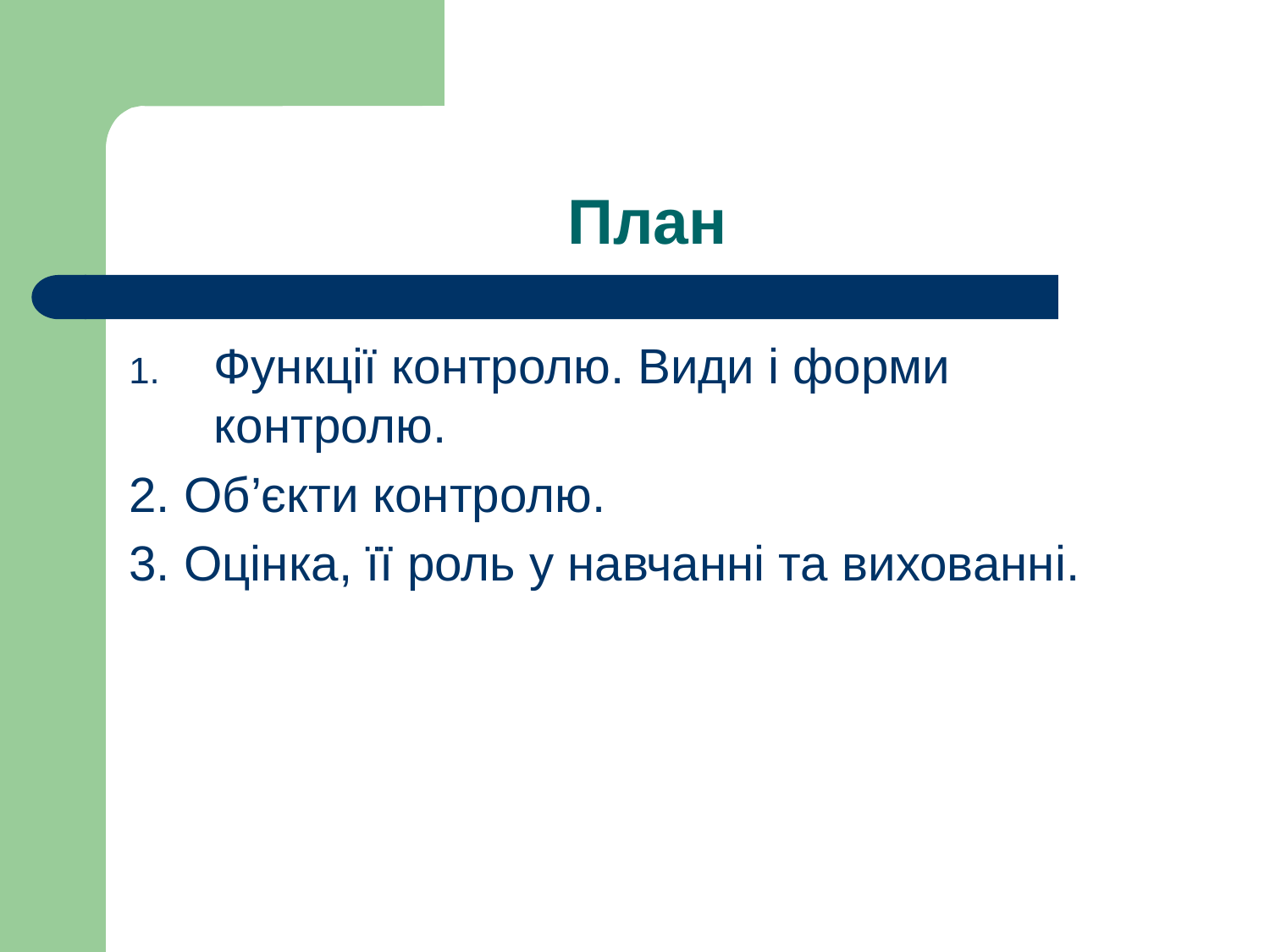

# План
Функції контролю. Види і форми контролю.
2. Об’єкти контролю.
3. Оцінка, її роль у навчанні та вихованні.